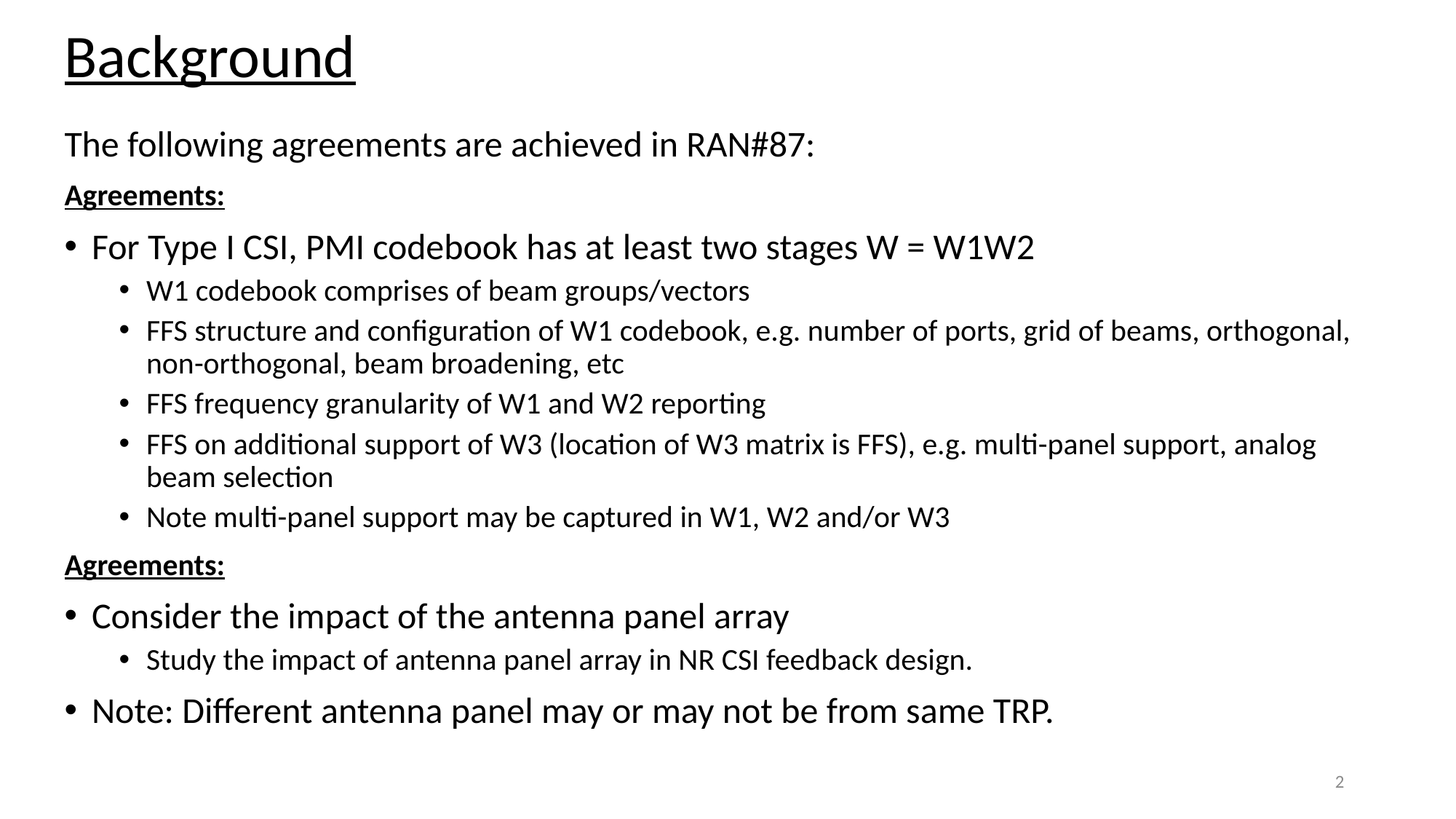

# Background
The following agreements are achieved in RAN#87:
Agreements:
For Type I CSI, PMI codebook has at least two stages W = W1W2
W1 codebook comprises of beam groups/vectors
FFS structure and configuration of W1 codebook, e.g. number of ports, grid of beams, orthogonal, non-orthogonal, beam broadening, etc
FFS frequency granularity of W1 and W2 reporting
FFS on additional support of W3 (location of W3 matrix is FFS), e.g. multi-panel support, analog beam selection
Note multi-panel support may be captured in W1, W2 and/or W3
Agreements:
Consider the impact of the antenna panel array
Study the impact of antenna panel array in NR CSI feedback design.
Note: Different antenna panel may or may not be from same TRP.

2